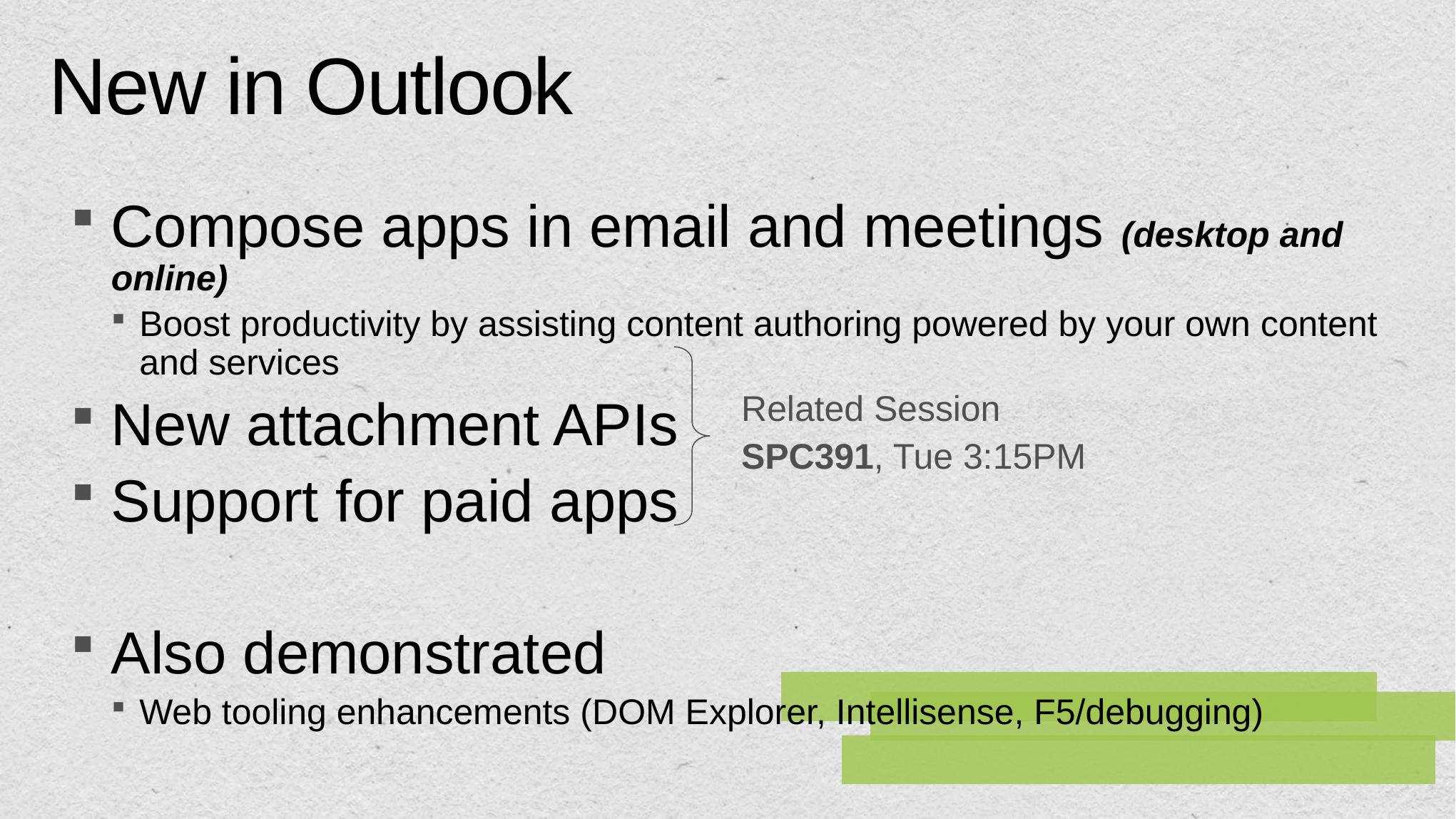

# New in Outlook
Compose apps in email and meetings (desktop and online)
Boost productivity by assisting content authoring powered by your own content and services
New attachment APIs
Support for paid apps

Also demonstrated
Web tooling enhancements (DOM Explorer, Intellisense, F5/debugging)

Related Session
SPC391, Tue 3:15PM